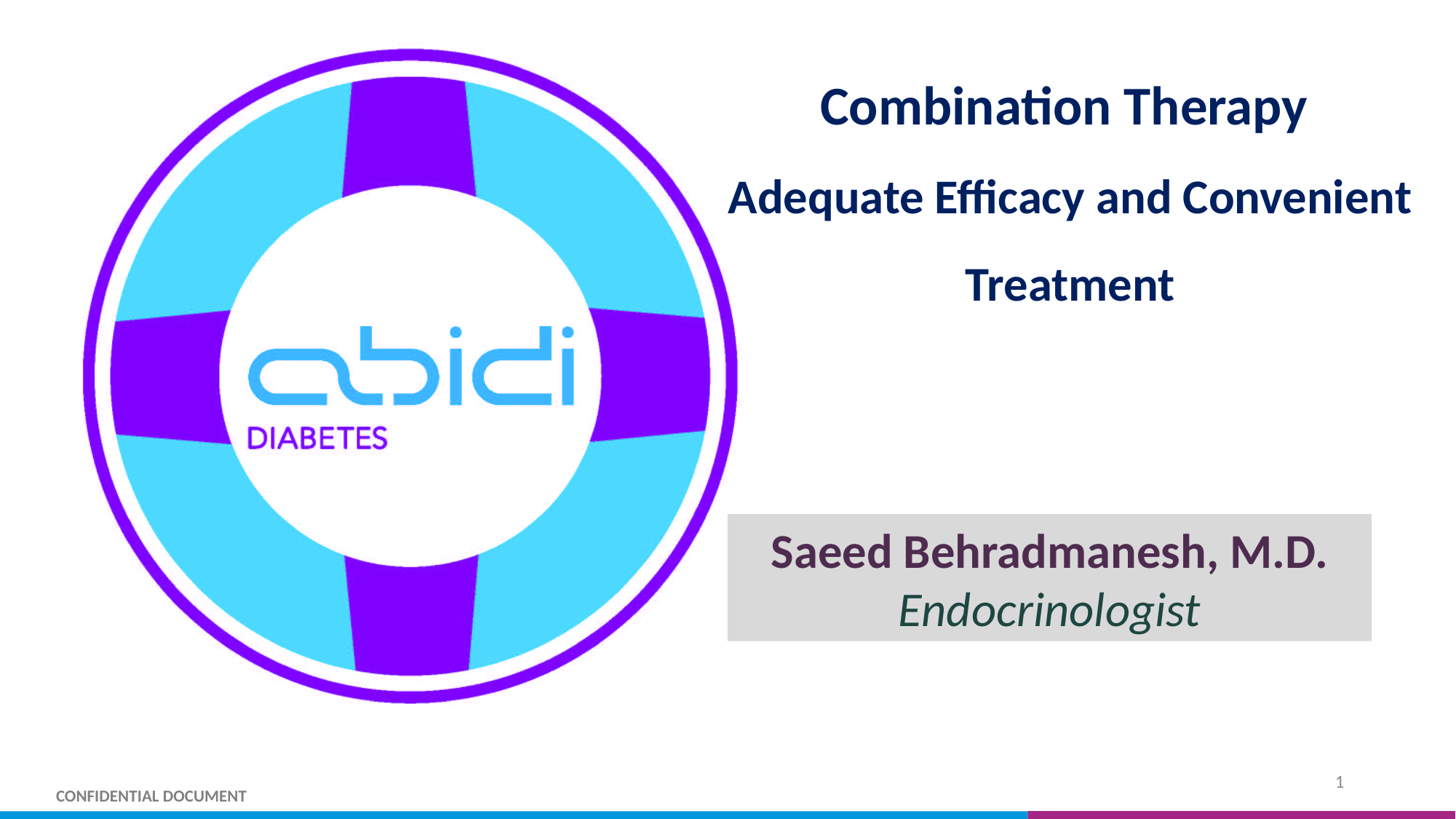

Combination Therapy
Adequate Efficacy and Convenient Treatment
Saeed Behradmanesh, M.D.
Endocrinologist
1